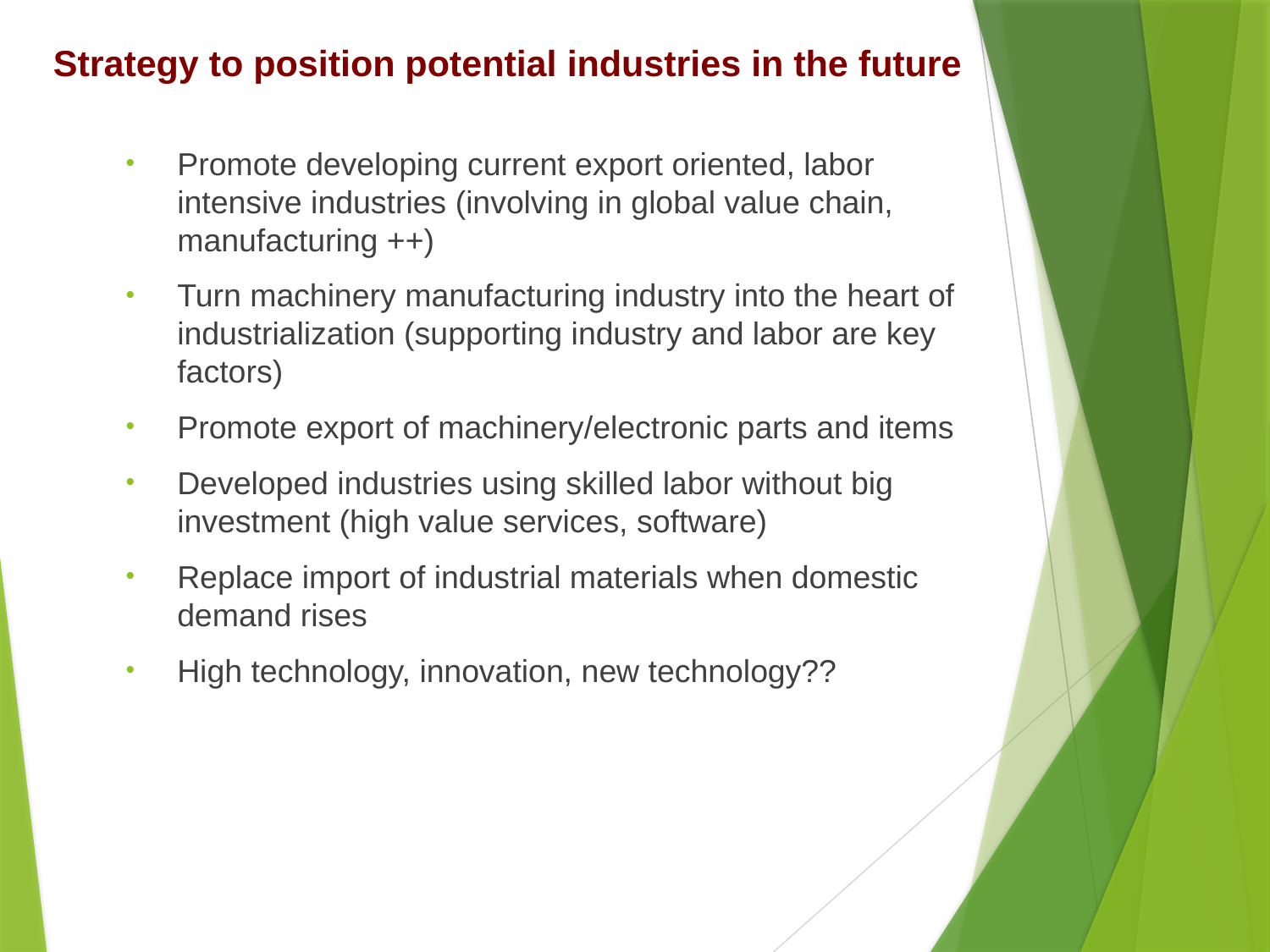

# Strategy to position potential industries in the future
Promote developing current export oriented, labor intensive industries (involving in global value chain, manufacturing ++)
Turn machinery manufacturing industry into the heart of industrialization (supporting industry and labor are key factors)
Promote export of machinery/electronic parts and items
Developed industries using skilled labor without big investment (high value services, software)
Replace import of industrial materials when domestic demand rises
High technology, innovation, new technology??